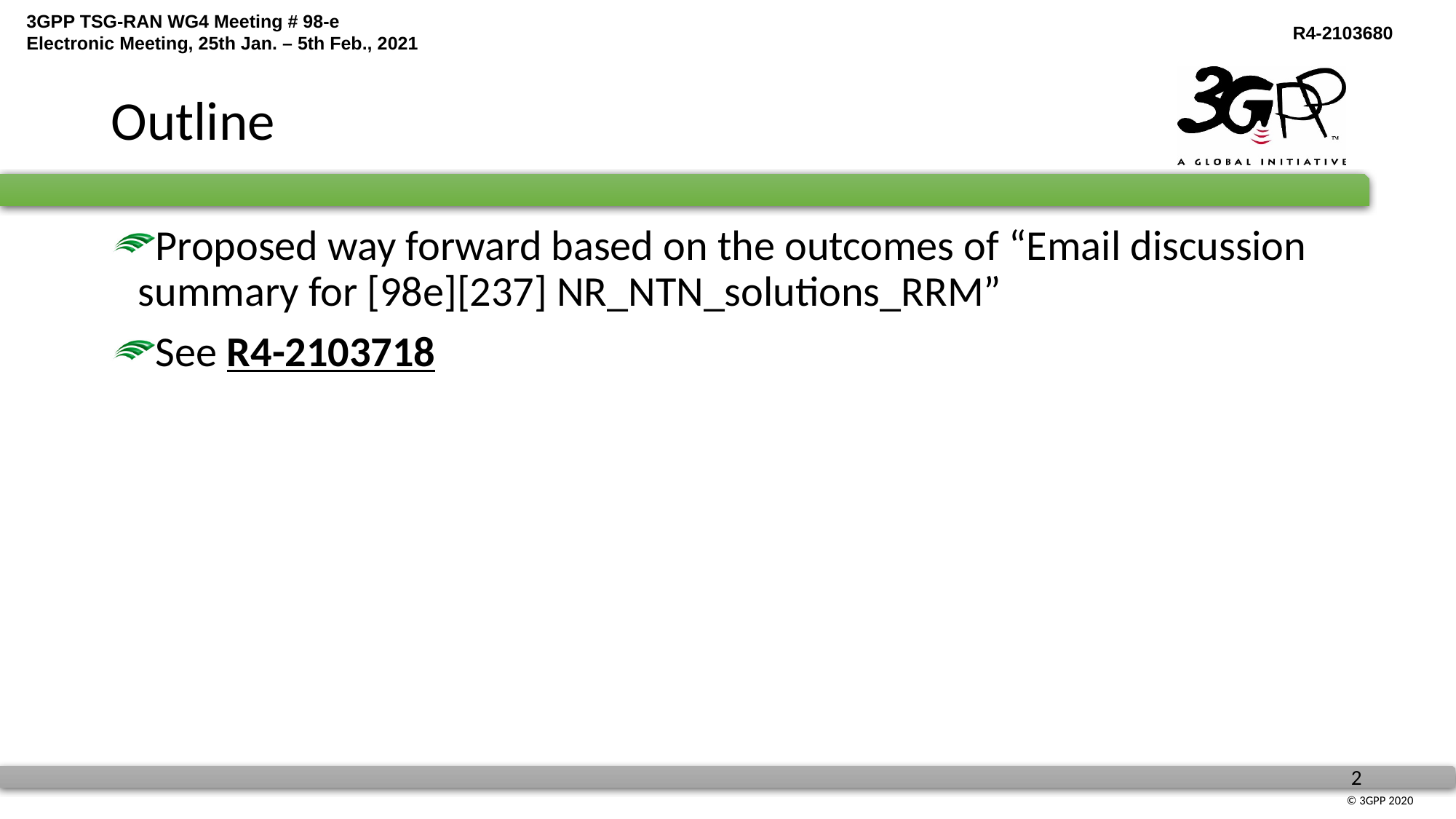

# Outline
Proposed way forward based on the outcomes of “Email discussion summary for [98e][237] NR_NTN_solutions_RRM”
See R4-2103718